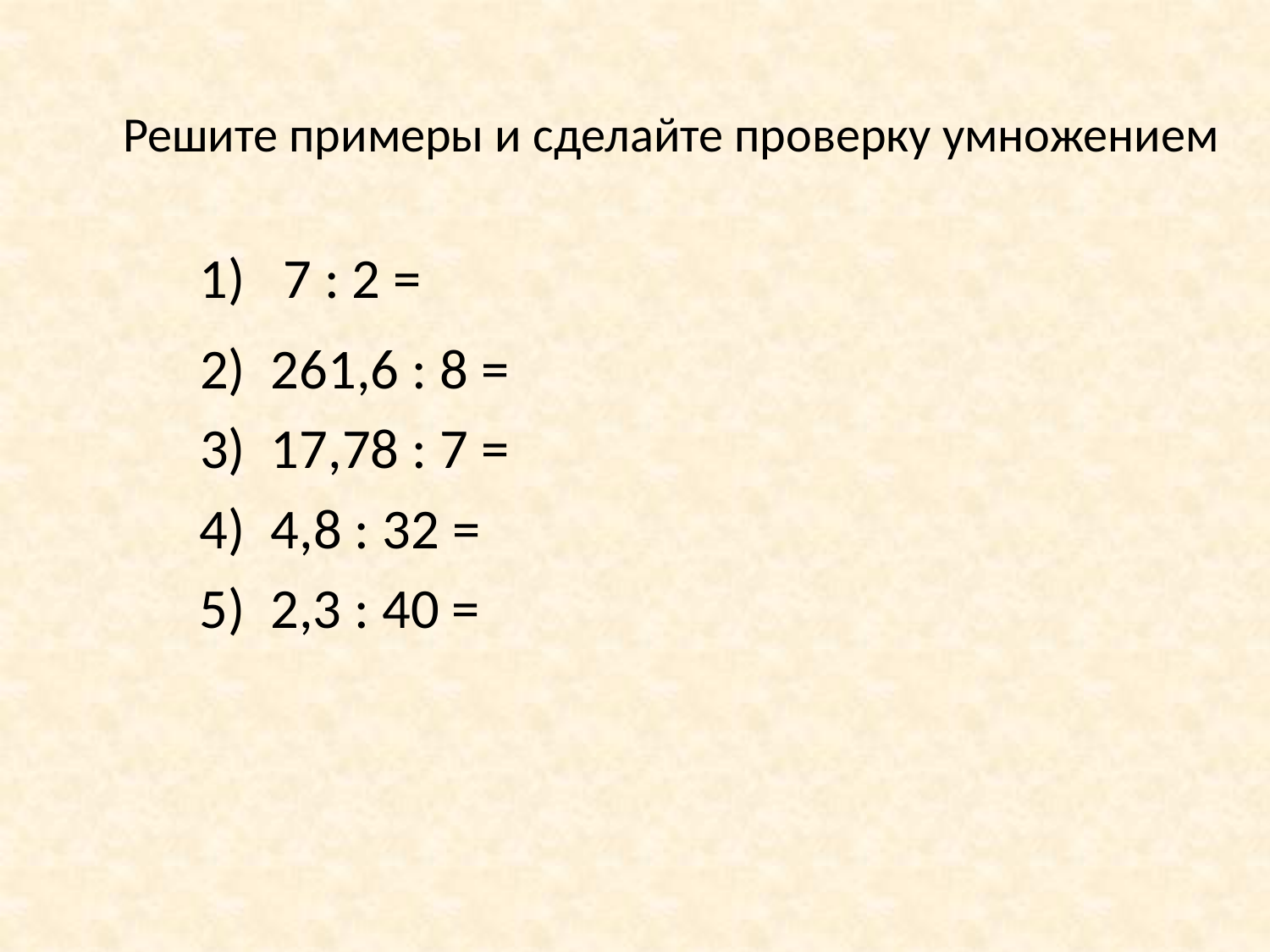

Решите примеры и сделайте проверку умножением
1)   7 : 2 =
2)  261,6 : 8 =
3)  17,78 : 7 =
4)  4,8 : 32 =
5)  2,3 : 40 =